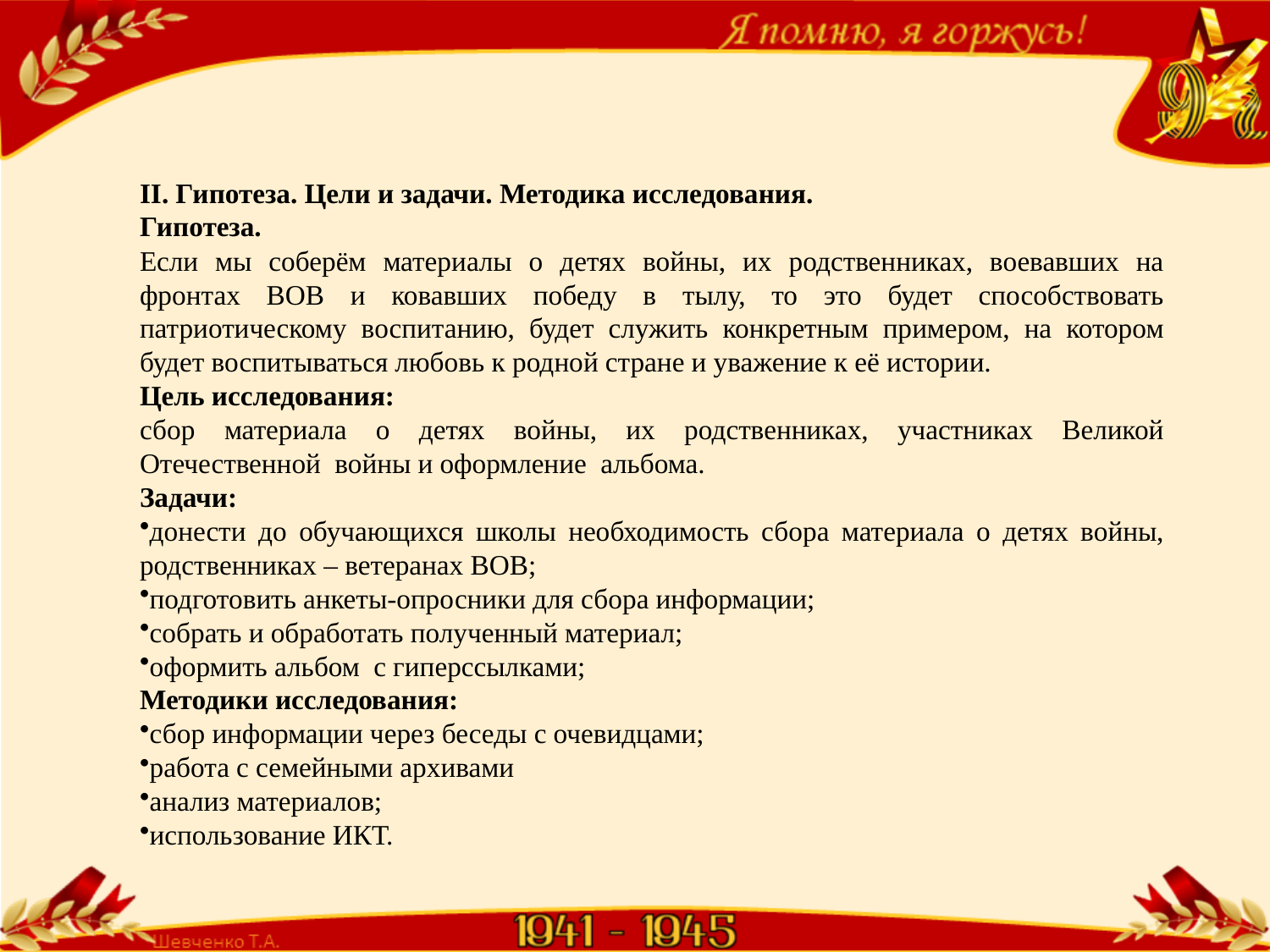

II. Гипотеза. Цели и задачи. Методика исследования.
Гипотеза.
Если мы соберём материалы о детях войны, их родственниках, воевавших на фронтах ВОВ и ковавших победу в тылу, то это будет способствовать патриотическому воспитанию, будет служить конкретным примером, на котором будет воспитываться любовь к родной стране и уважение к её истории.
Цель исследования:
сбор материала о детях войны, их родственниках, участниках Великой Отечественной  войны и оформление  альбома.
Задачи:
донести до обучающихся школы необходимость сбора материала о детях войны, родственниках – ветеранах ВОВ;
подготовить анкеты-опросники для сбора информации;
собрать и обработать полученный материал;
оформить альбом  с гиперссылками;
Методики исследования:
сбор информации через беседы с очевидцами;
работа с семейными архивами
анализ материалов;
использование ИКТ.